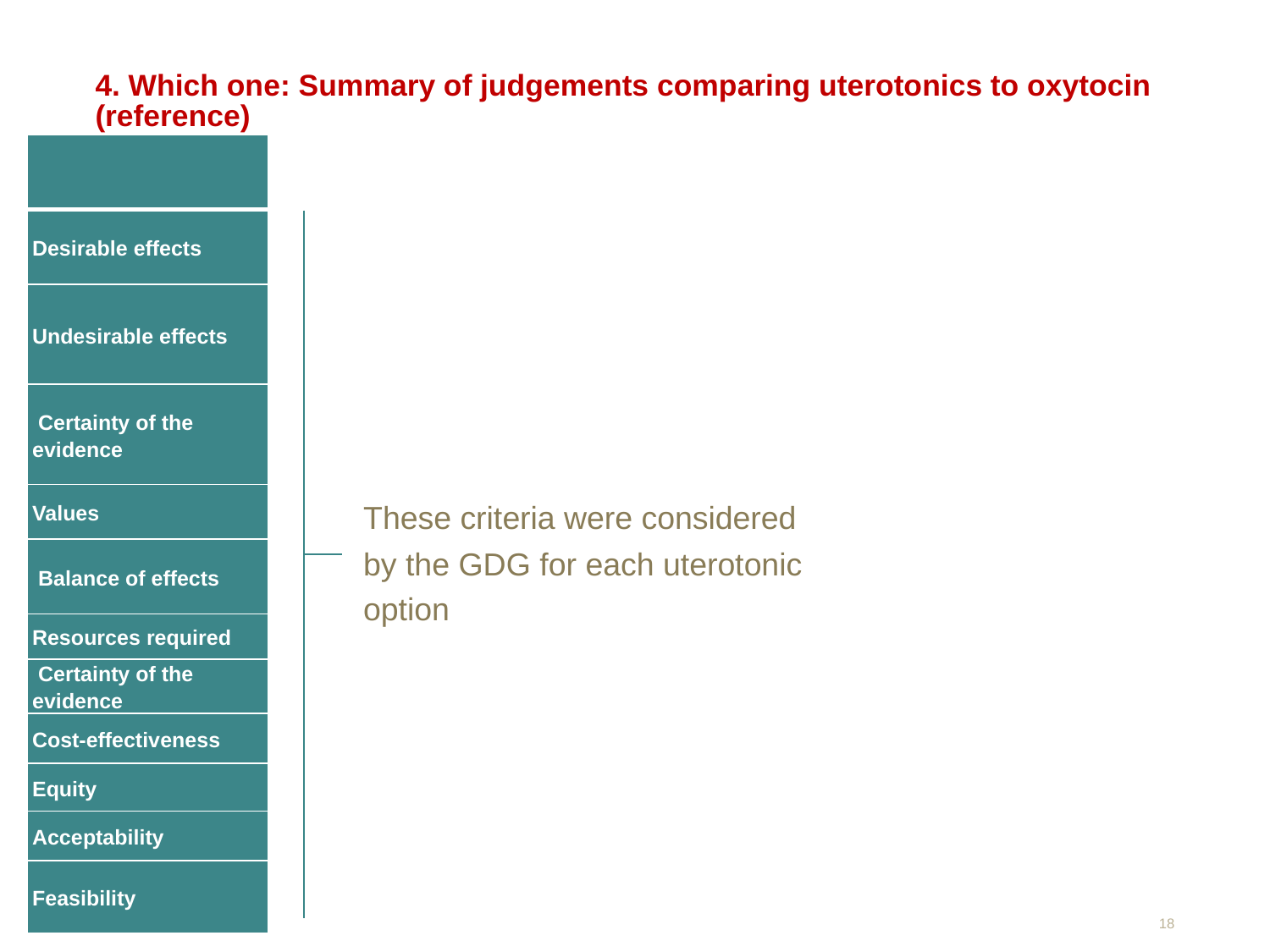

4. Which one: Summary of judgements comparing uterotonics to oxytocin (reference)
|  |
| --- |
| Desirable effects |
| Undesirable effects |
| Certainty of the evidence |
| Values |
| Balance of effects |
| Resources required |
| Certainty of the evidence |
| Cost-effectiveness |
| Equity |
| Acceptability |
| Feasibility |
These criteria were considered by the GDG for each uterotonic option